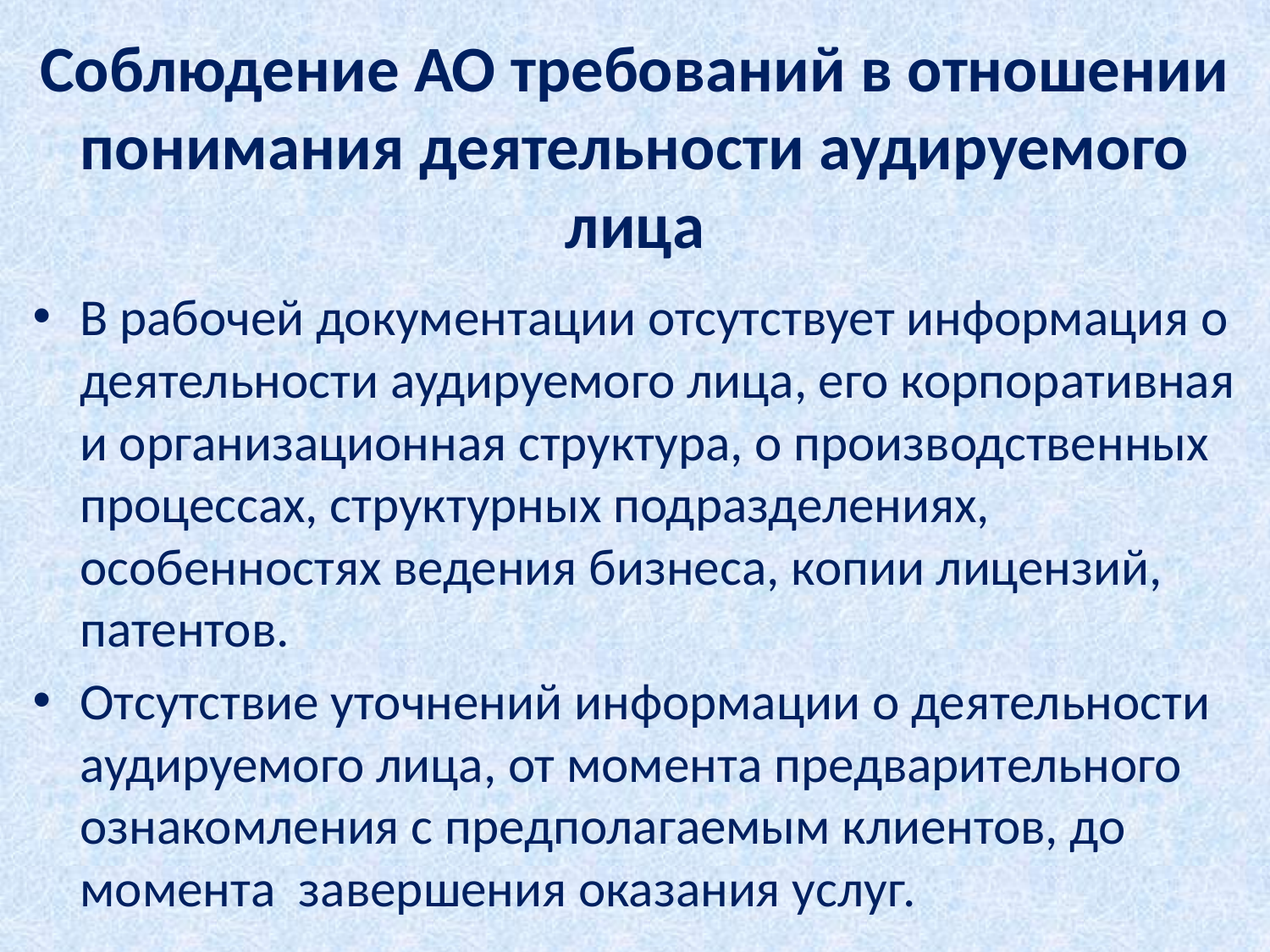

# Соблюдение АО требований в отношении понимания деятельности аудируемого лица
В рабочей документации отсутствует информация о деятельности аудируемого лица, его корпоративная и организационная структура, о производственных процессах, структурных подразделениях, особенностях ведения бизнеса, копии лицензий, патентов.
Отсутствие уточнений информации о деятельности аудируемого лица, от момента предварительного ознакомления с предполагаемым клиентов, до момента  завершения оказания услуг.